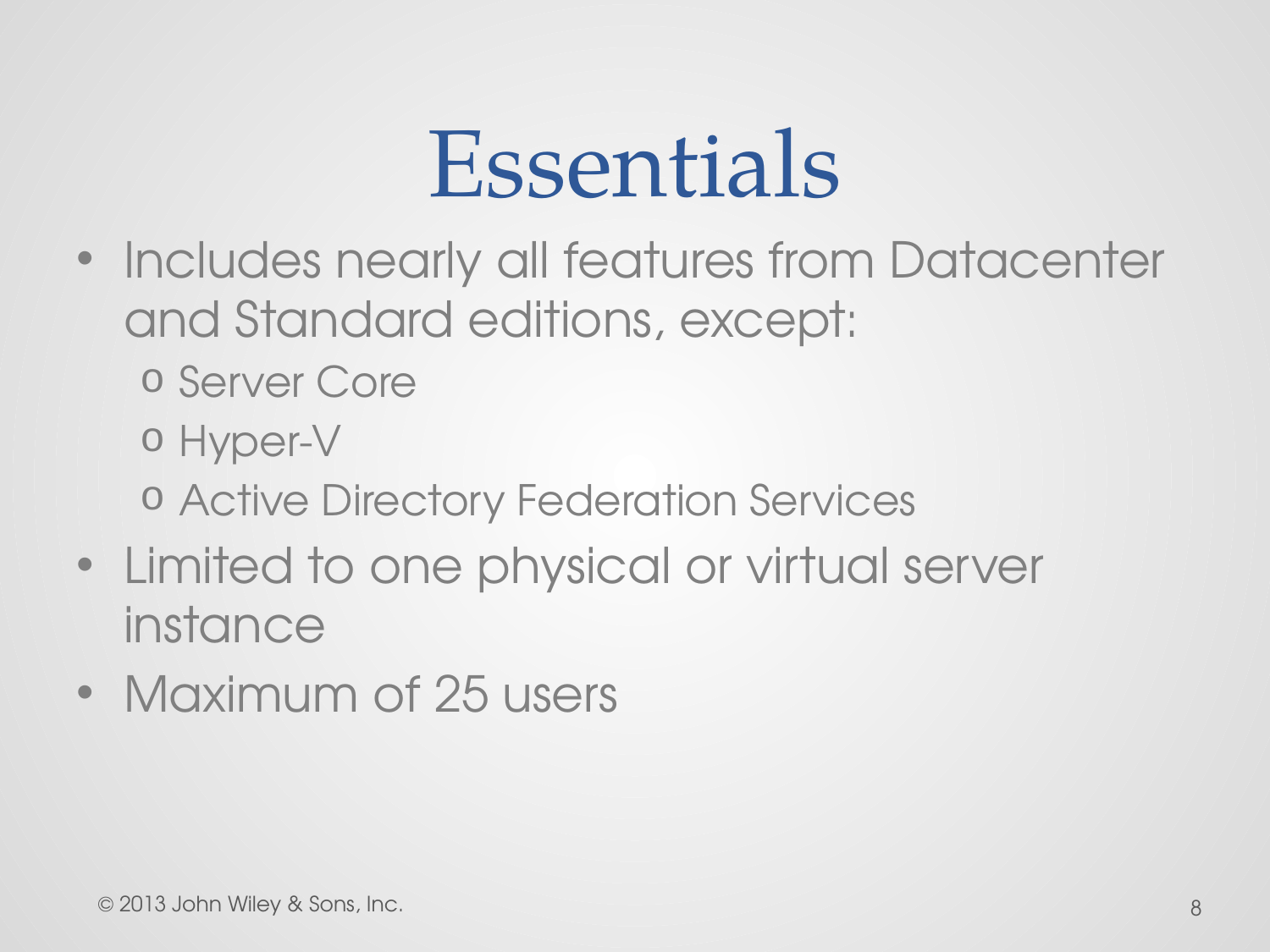

# Essentials
Includes nearly all features from Datacenter and Standard editions, except:
Server Core
Hyper-V
Active Directory Federation Services
Limited to one physical or virtual server instance
Maximum of 25 users
© 2013 John Wiley & Sons, Inc.
8